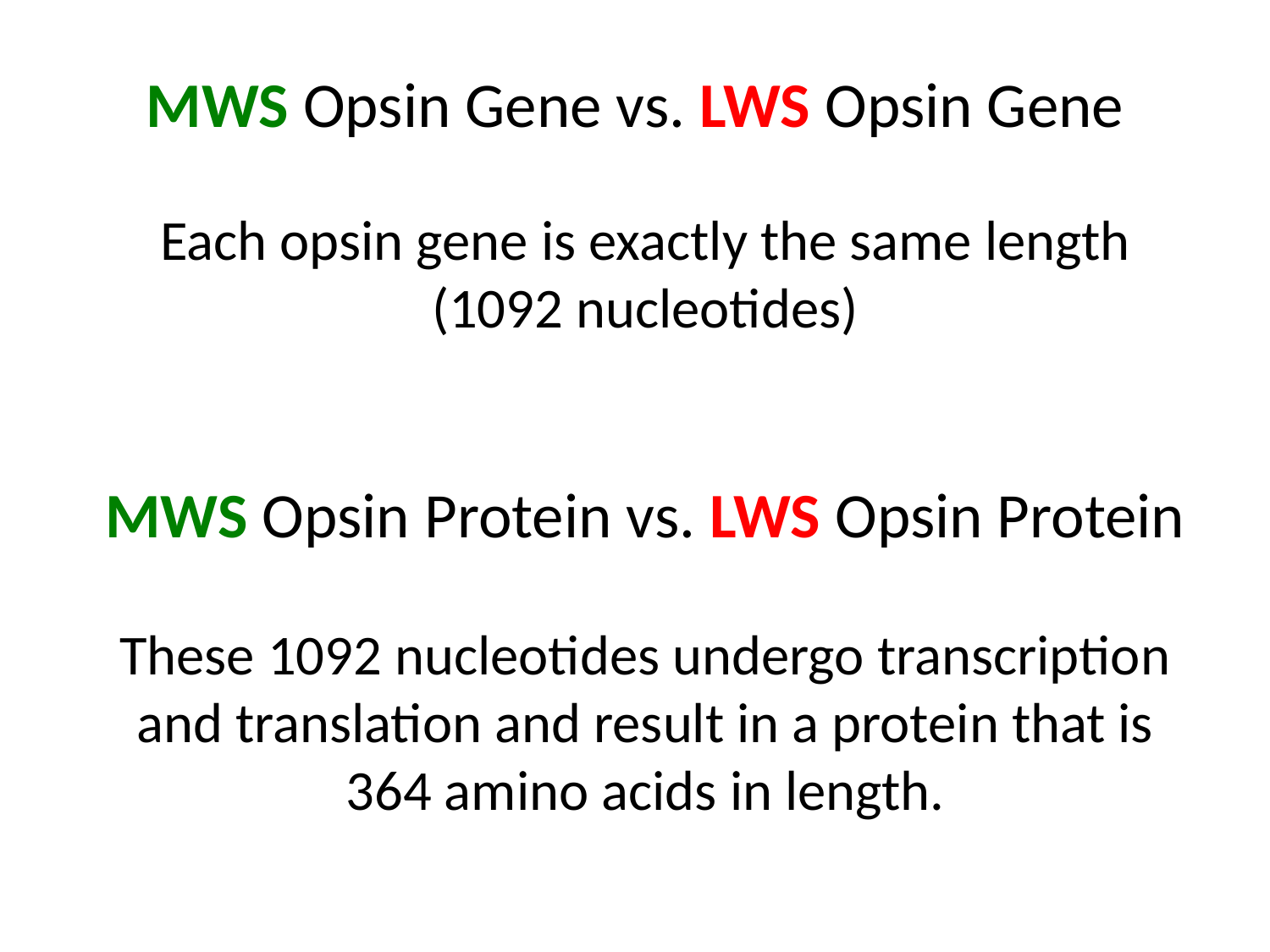

# MWS Opsin Gene vs. LWS Opsin Gene
Each opsin gene is exactly the same length (1092 nucleotides)

MWS Opsin Protein vs. LWS Opsin Protein

These 1092 nucleotides undergo transcription and translation and result in a protein that is 364 amino acids in length.